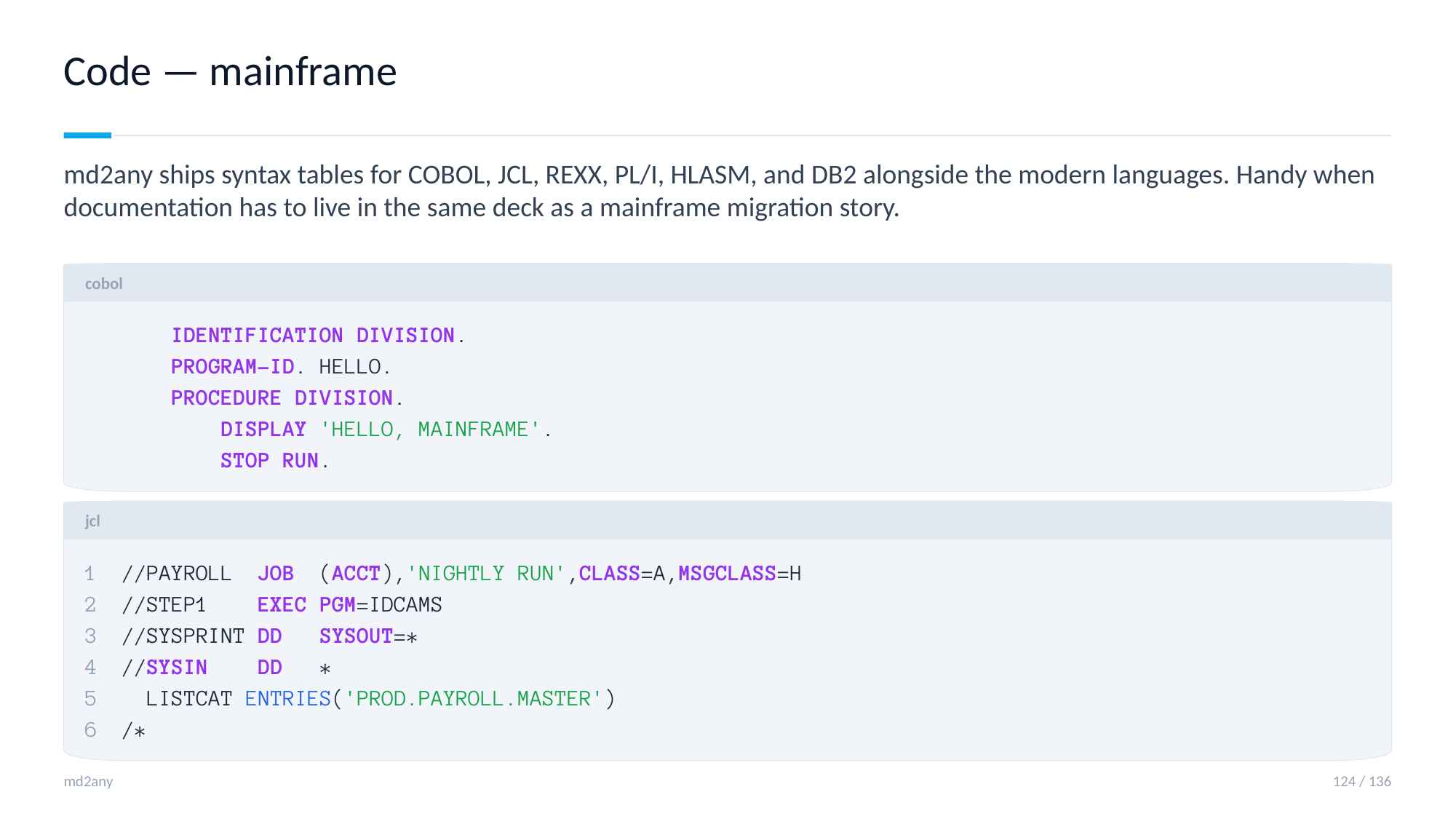

Code — mainframe

md2any ships syntax tables for COBOL, JCL, REXX, PL/I, HLASM, and DB2 alongside the modern languages. Handy when documentation has to live in the same deck as a mainframe migration story.
cobol
       IDENTIFICATION DIVISION.
       PROGRAM-ID. HELLO.
       PROCEDURE DIVISION.
           DISPLAY 'HELLO, MAINFRAME'.
           STOP RUN.
jcl
1  //PAYROLL  JOB  (ACCT),'NIGHTLY RUN',CLASS=A,MSGCLASS=H
2  //STEP1    EXEC PGM=IDCAMS
3  //SYSPRINT DD   SYSOUT=*
4  //SYSIN    DD   *
5    LISTCAT ENTRIES('PROD.PAYROLL.MASTER')
6  /*
md2any
124 / 136